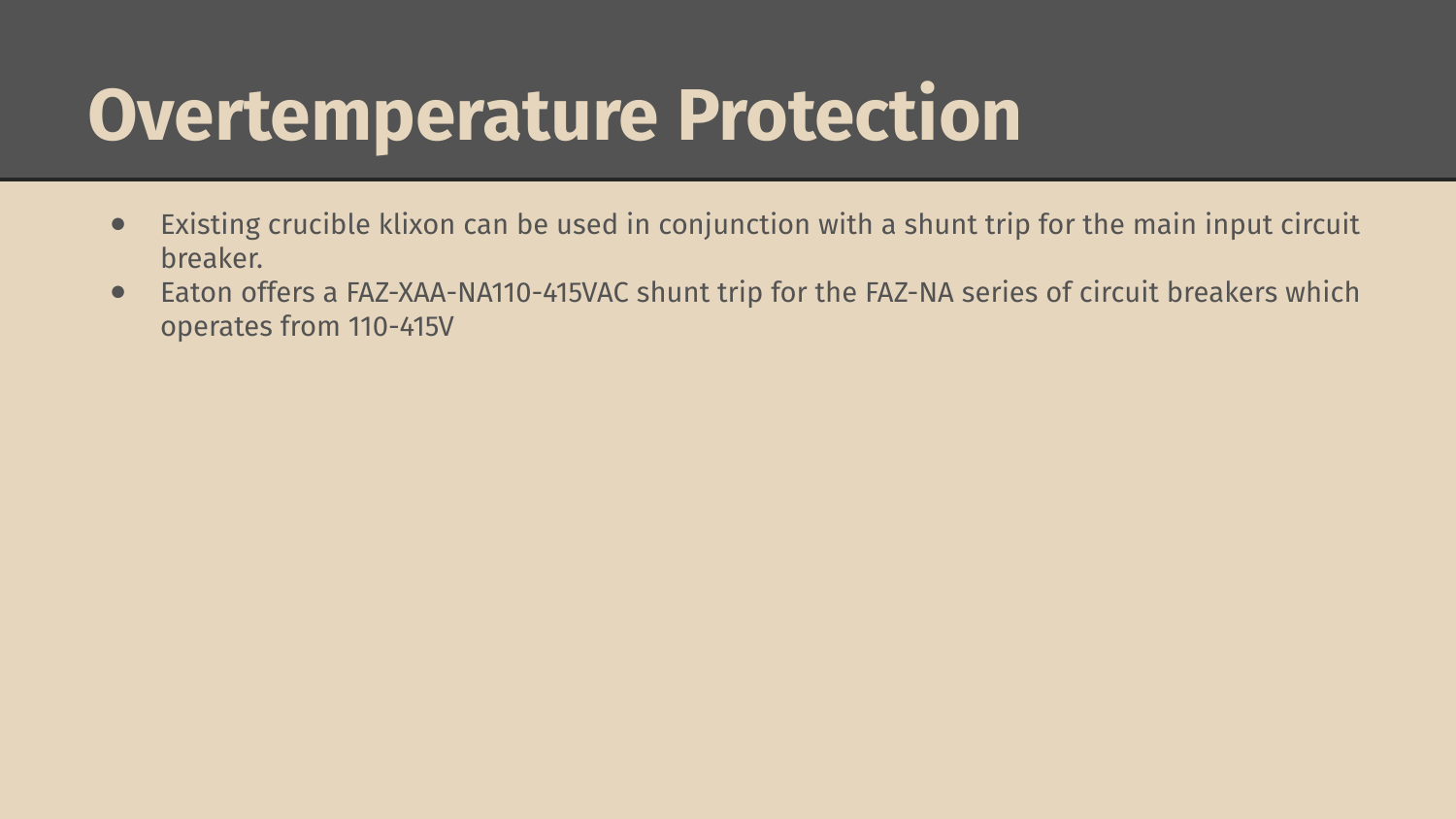

# Overtemperature Protection
Existing crucible klixon can be used in conjunction with a shunt trip for the main input circuit breaker.
Eaton offers a FAZ-XAA-NA110-415VAC shunt trip for the FAZ-NA series of circuit breakers which operates from 110-415V